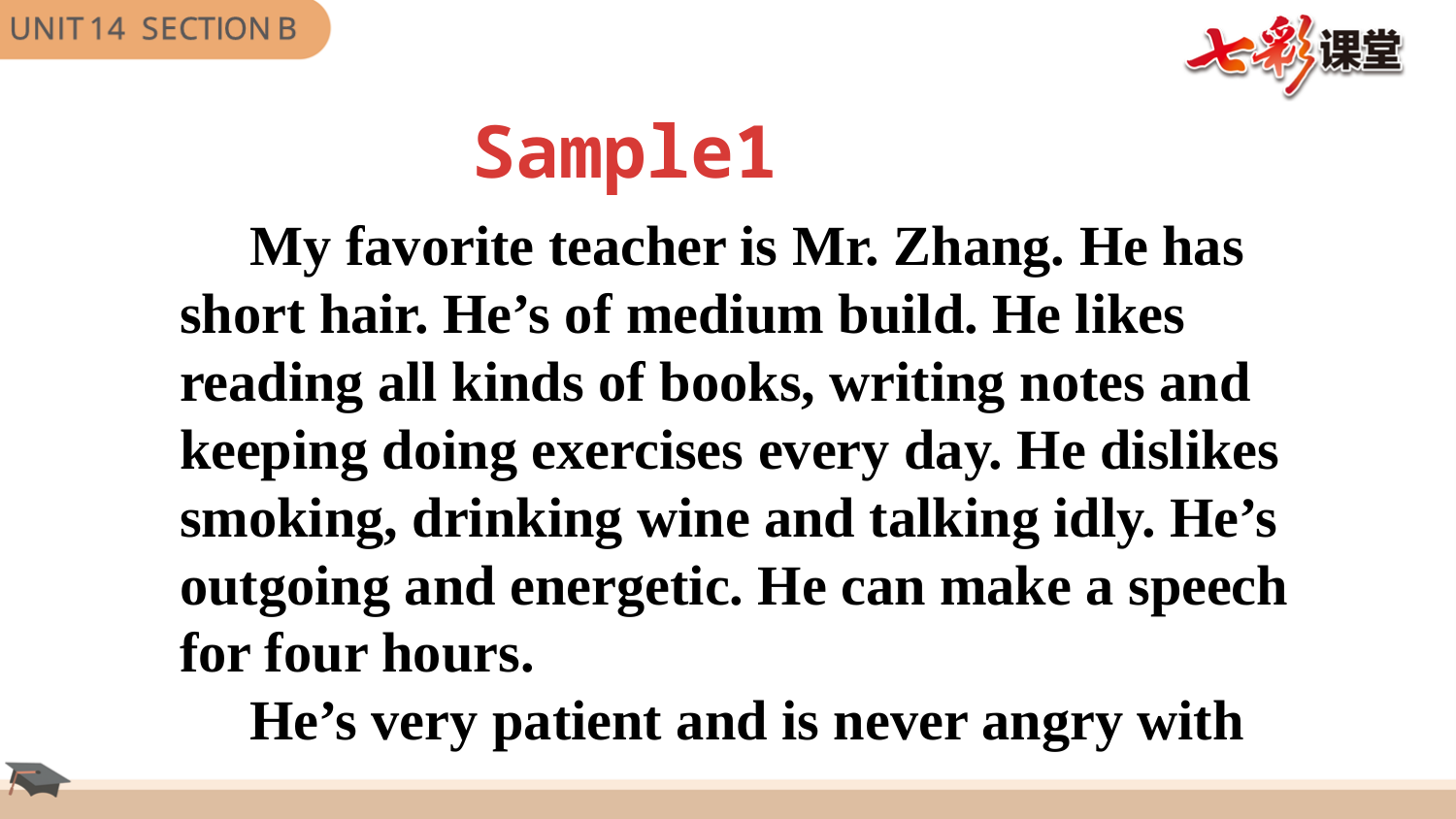

Sample1
     My favorite teacher is Mr. Zhang. He has short hair. He’s of medium build. He likes reading all kinds of books, writing notes and keeping doing exercises every day. He dislikes smoking, drinking wine and talking idly. He’s outgoing and energetic. He can make a speech for four hours.
     He’s very patient and is never angry with